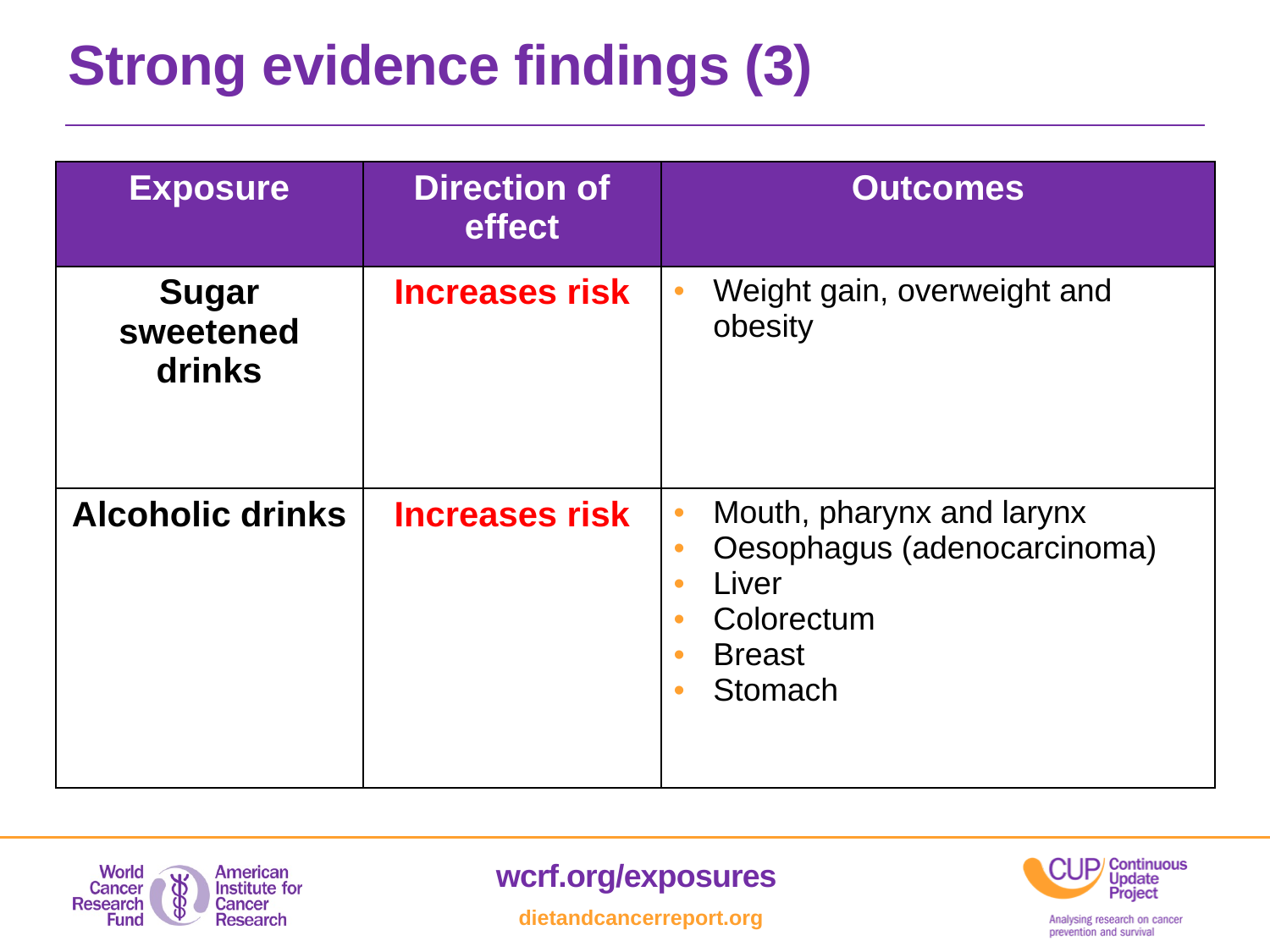

Strong evidence findings (3)
| Exposure | Direction of effect | Outcomes |
| --- | --- | --- |
| Sugar sweetened drinks | Increases risk | Weight gain, overweight and obesity |
| Alcoholic drinks | Increases risk | Mouth, pharynx and larynx Oesophagus (adenocarcinoma) Liver Colorectum Breast Stomach |
wcrf.org/exposures